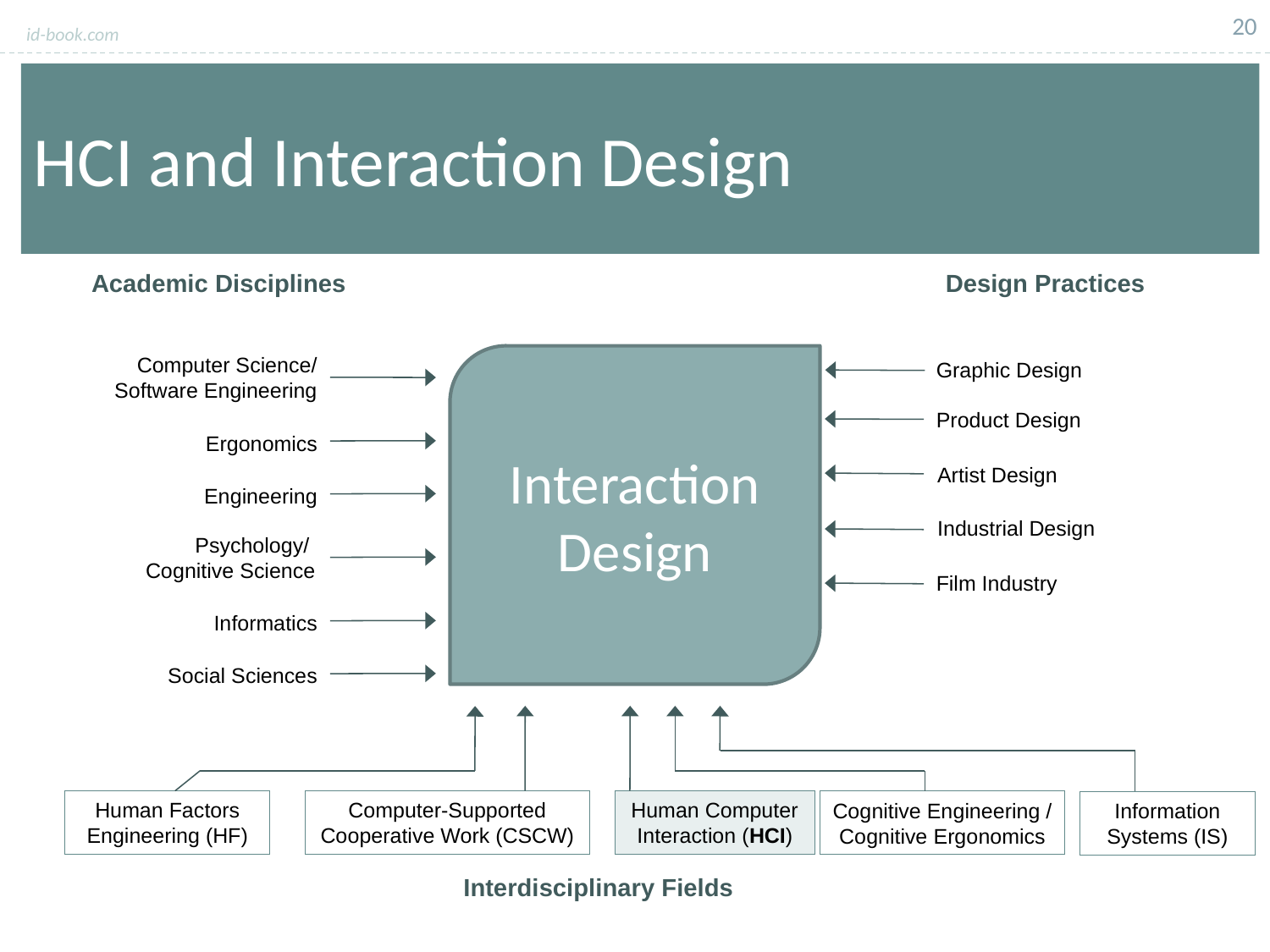

20
HCI and Interaction Design
Academic Disciplines
Computer Science/ Software Engineering
Ergonomics
Engineering
Psychology/
Cognitive Science
Informatics
Social Sciences
Design Practices
Graphic Design
Product Design
Artist Design
Industrial Design
Film Industry
Interaction Design
Human Factors Engineering (HF)
Computer-Supported Cooperative Work (CSCW)
Human Computer Interaction (HCI)
Cognitive Engineering /
Cognitive Ergonomics
Information Systems (IS)
Interdisciplinary Fields